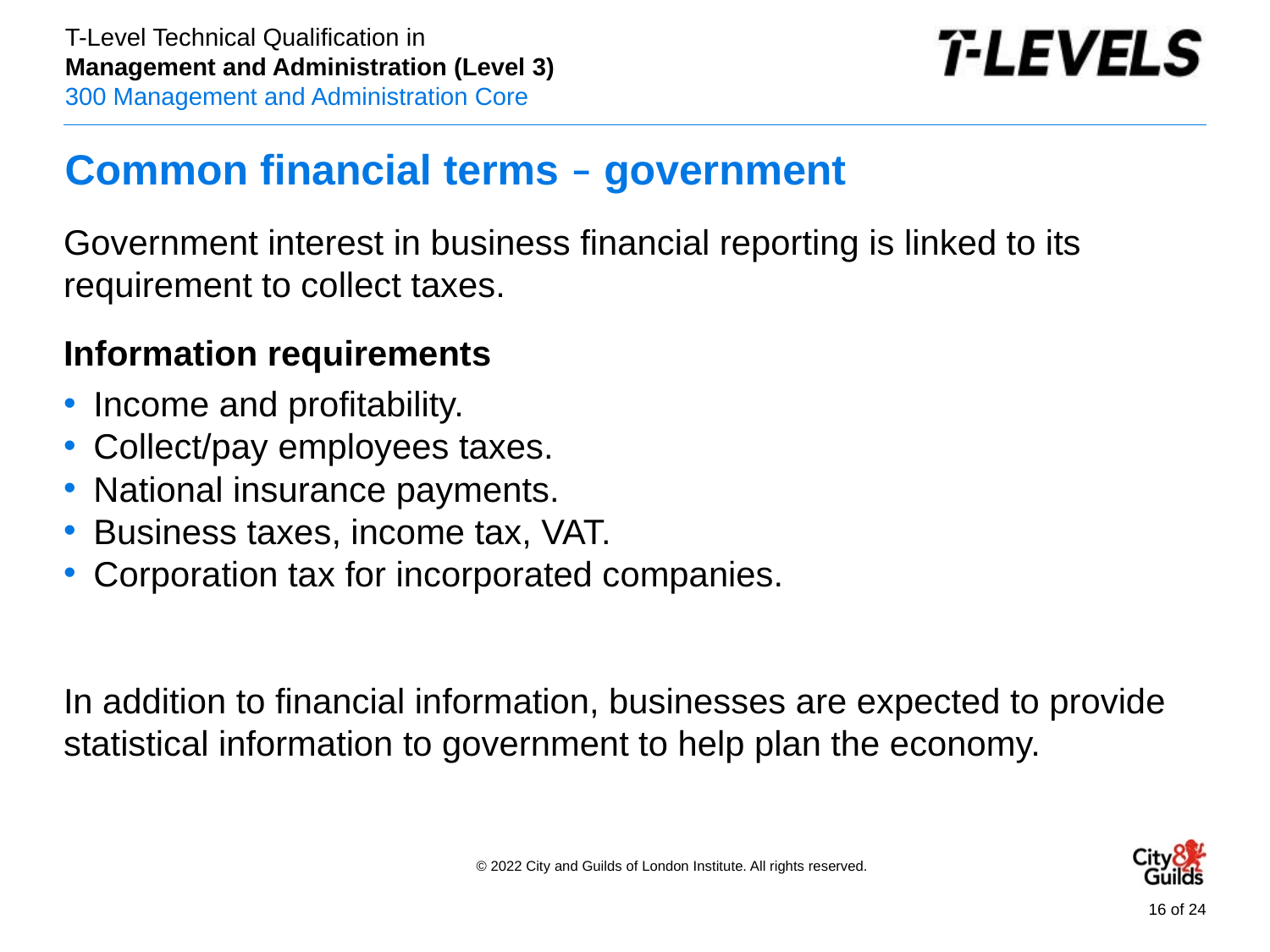

# Common financial terms – government
Government interest in business financial reporting is linked to its requirement to collect taxes.
Information requirements
Income and profitability.
Collect/pay employees taxes.
National insurance payments.
Business taxes, income tax, VAT.
Corporation tax for incorporated companies.

In addition to financial information, businesses are expected to provide statistical information to government to help plan the economy.